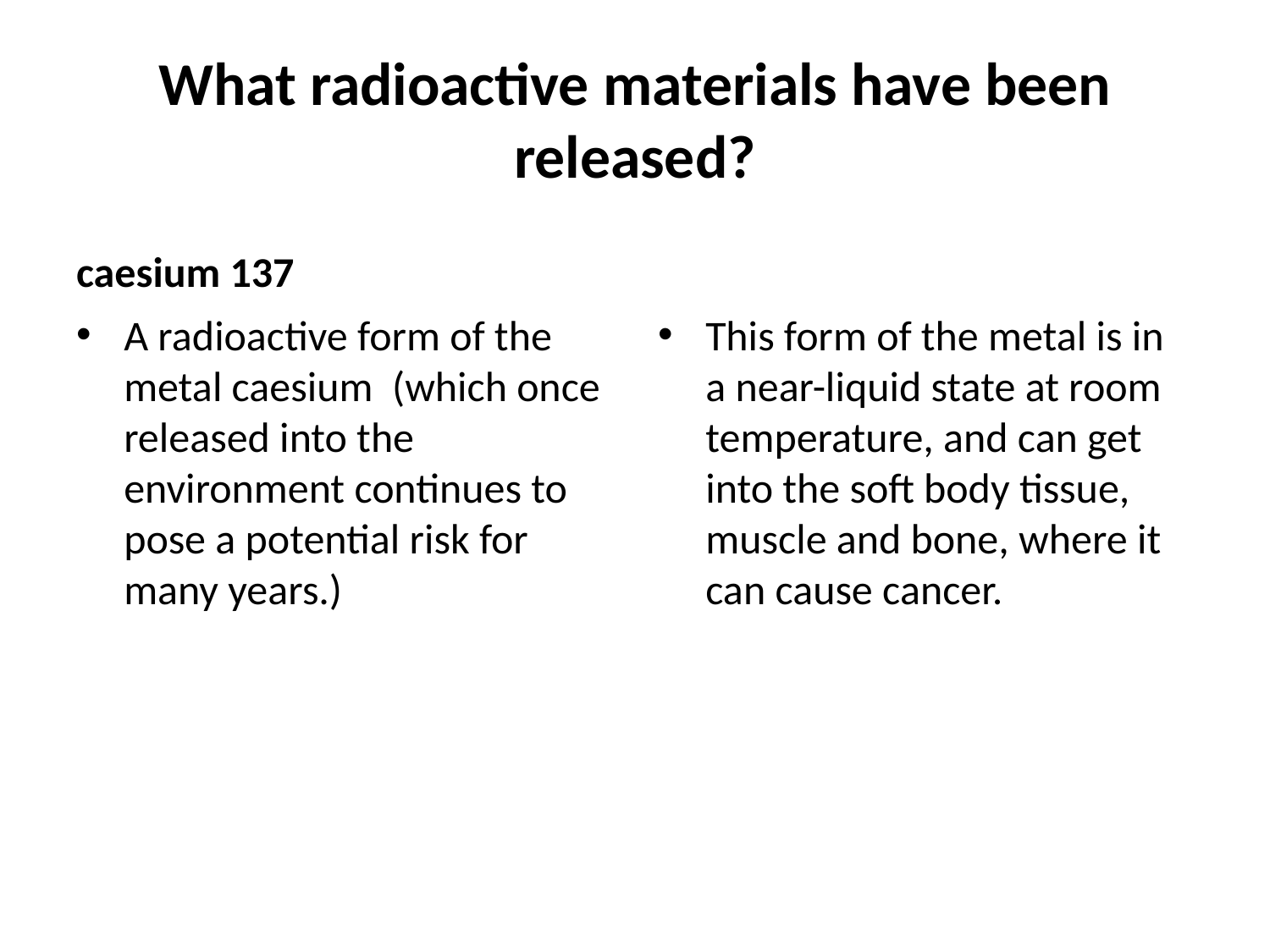

# What radioactive materials have been released?
caesium 137

A radioactive form of the metal caesium  (which once released into the environment continues to pose a potential risk for many years.)

This form of the metal is in a near-liquid state at room temperature, and can get into the soft body tissue, muscle and bone, where it can cause cancer.